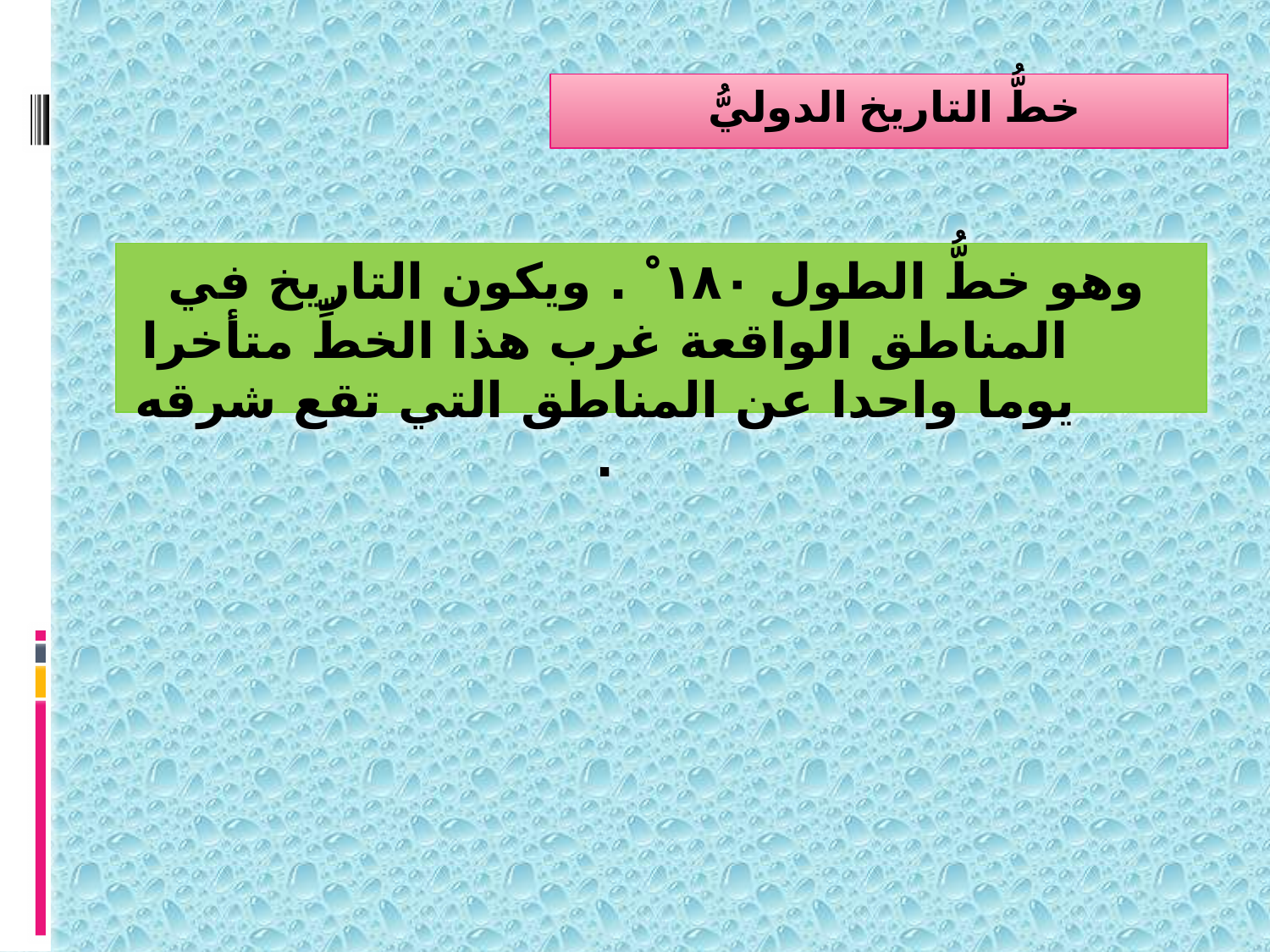

# خطُّ التاريخ الدوليُّ
وهو خطُّ الطول ١٨٠ ْ . ويكون التاريخ في المناطق الواقعة غرب هذا الخطِّ متأخرا يوما واحدا عن المناطق التي تقع شرقه .